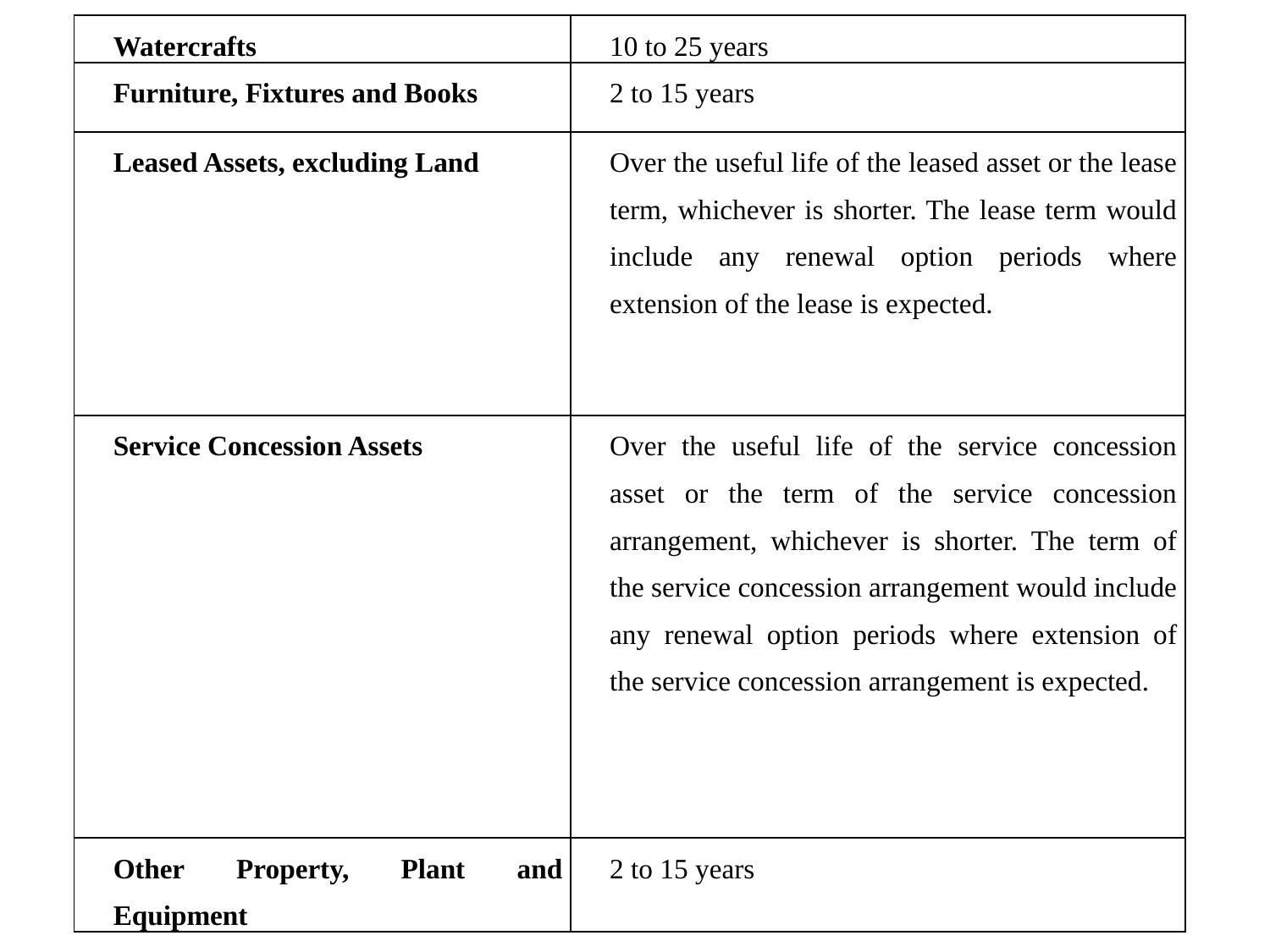

| Watercrafts | 10 to 25 years |
| --- | --- |
| Furniture, Fixtures and Books | 2 to 15 years |
| Leased Assets, excluding Land | Over the useful life of the leased asset or the lease term, whichever is shorter. The lease term would include any renewal option periods where extension of the lease is expected. |
| Service Concession Assets | Over the useful life of the service concession asset or the term of the service concession arrangement, whichever is shorter. The term of the service concession arrangement would include any renewal option periods where extension of the service concession arrangement is expected. |
| Other Property, Plant and Equipment | 2 to 15 years |